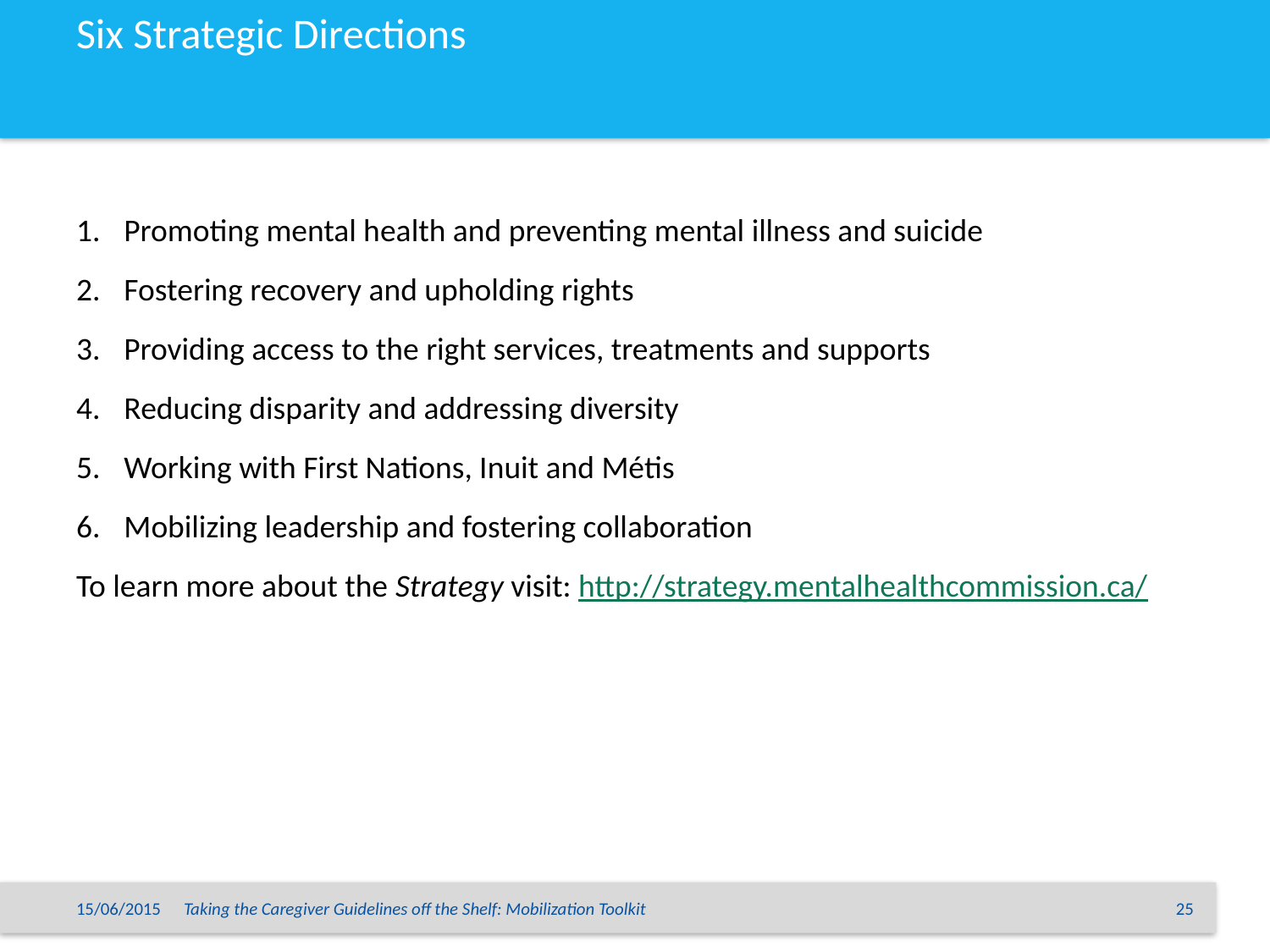

# Six Strategic Directions
Promoting mental health and preventing mental illness and suicide
Fostering recovery and upholding rights
Providing access to the right services, treatments and supports
Reducing disparity and addressing diversity
Working with First Nations, Inuit and Métis
Mobilizing leadership and fostering collaboration
To learn more about the Strategy visit: http://strategy.mentalhealthcommission.ca/

15/06/2015
Taking the Caregiver Guidelines off the Shelf: Mobilization Toolkit
25